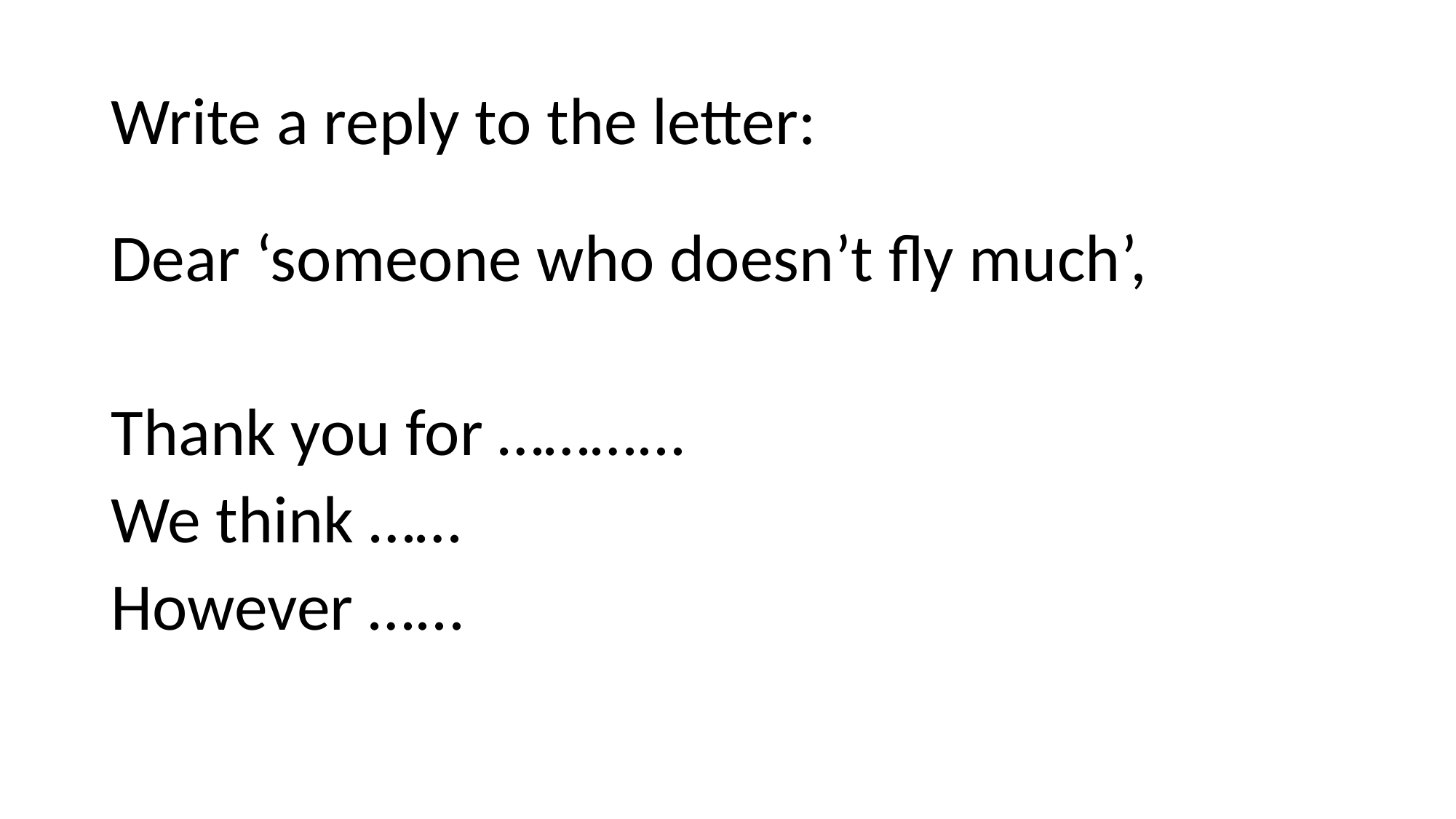

# Write a reply to the letter:
Dear ‘someone who doesn’t fly much’,

Thank you for ………...
We think ……
However …...